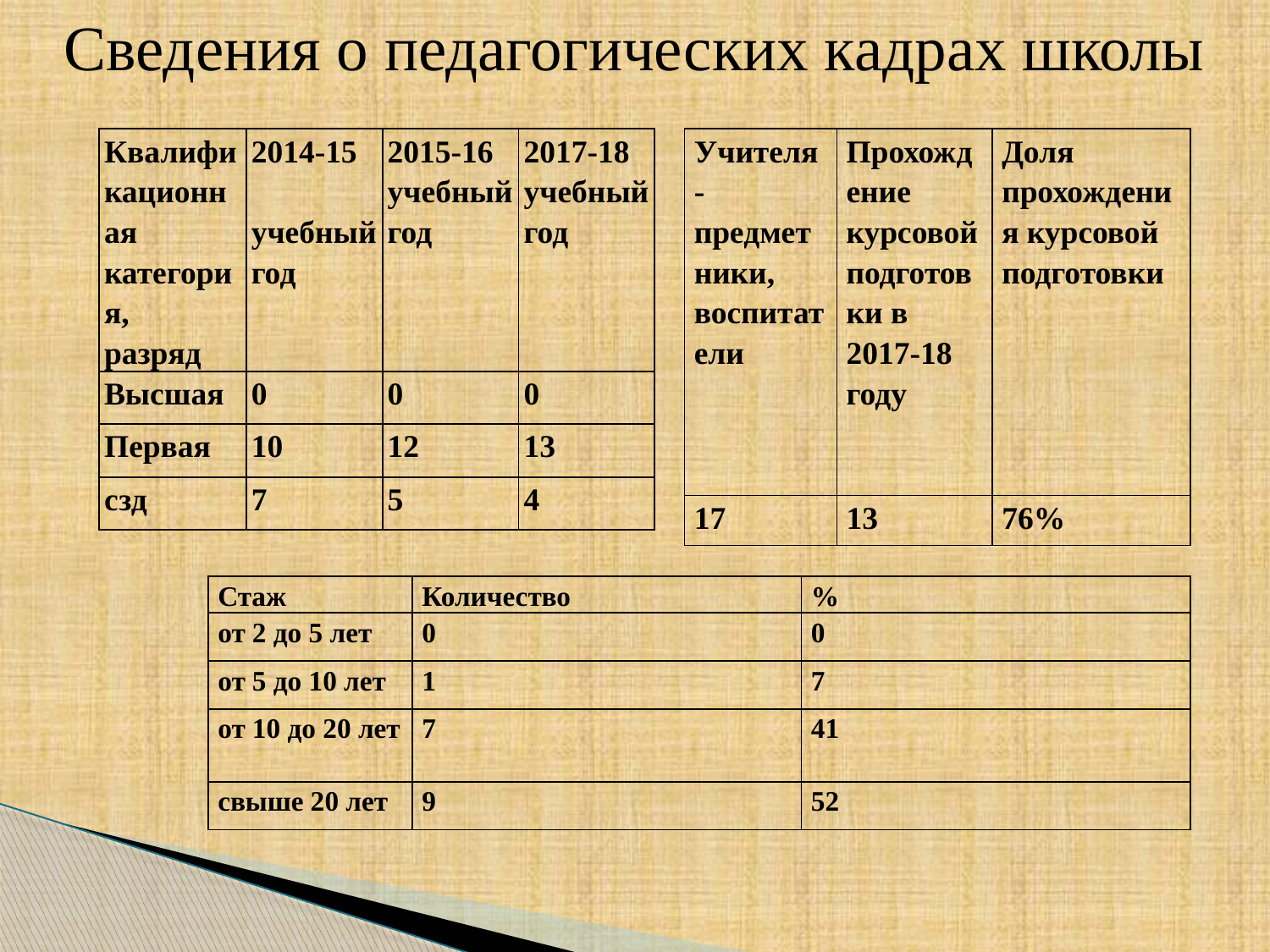

Сведения о педагогических кадрах школы

| Квалификационная категория, разряд | 2014-15 учебный год | 2015-16 учебный год | 2017-18 учебный год |
| --- | --- | --- | --- |
| Высшая | 0 | 0 | 0 |
| Первая | 10 | 12 | 13 |
| сзд | 7 | 5 | 4 |
| Учителя-предметники, воспитатели | Прохождение курсовой подготовки в 2017-18 году | Доля прохождения курсовой подготовки |
| --- | --- | --- |
| 17 | 13 | 76% |
| Стаж | Количество | % |
| --- | --- | --- |
| от 2 до 5 лет | 0 | 0 |
| от 5 до 10 лет | 1 | 7 |
| от 10 до 20 лет | 7 | 41 |
| свыше 20 лет | 9 | 52 |